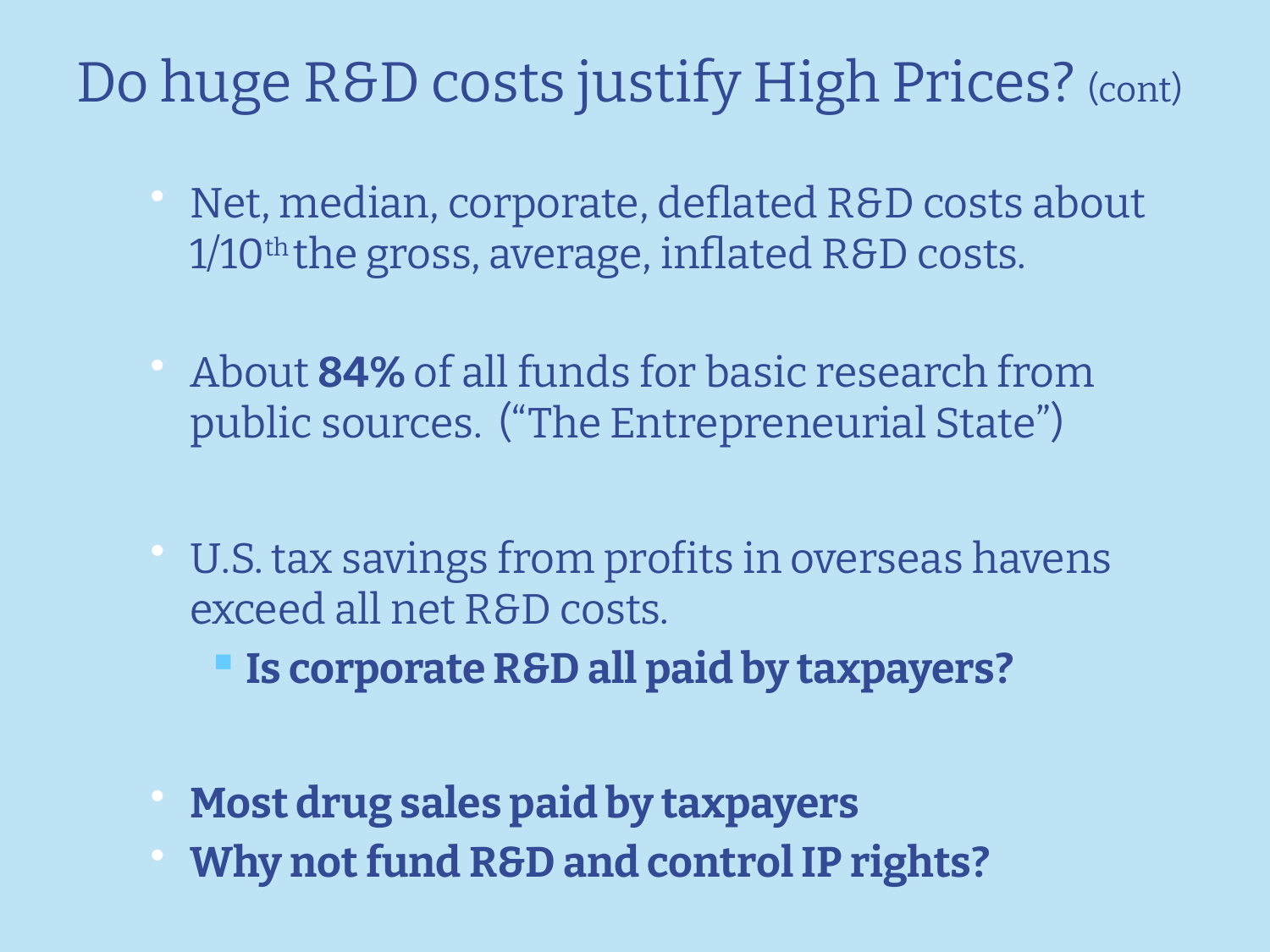

# Do huge R&D costs justify High Prices? (cont)
Net, median, corporate, deflated R&D costs about 1/10th the gross, average, inflated R&D costs.

About 84% of all funds for basic research from public sources.  (“The Entrepreneurial State”)

U.S. tax savings from profits in overseas havens exceed all net R&D costs.
Is corporate R&D all paid by taxpayers?

Most drug sales paid by taxpayers
Why not fund R&D and control IP rights?